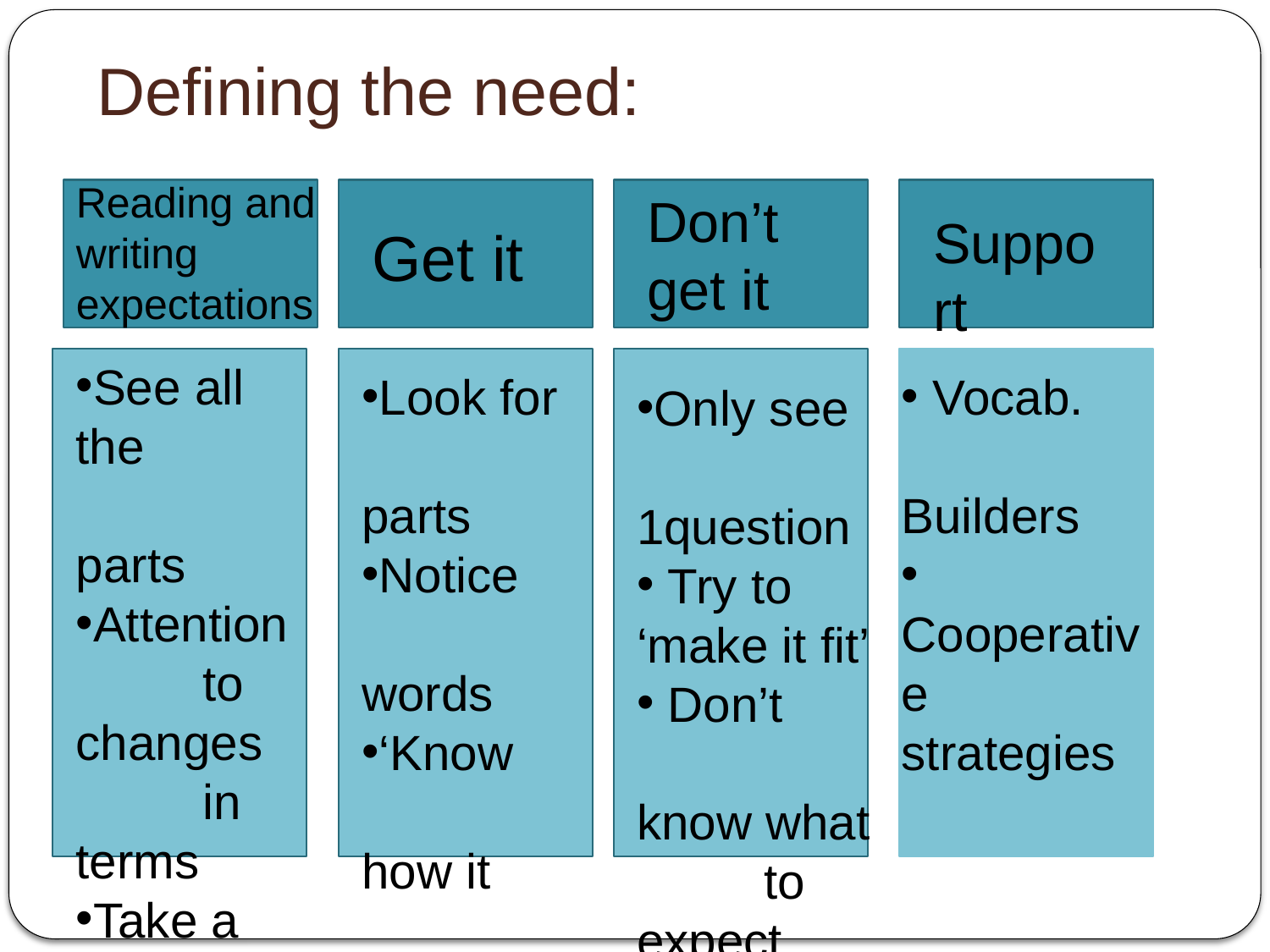

# Defining the need:
Reading and writing expectations

Don’t get it

Support
Get it

See all the      	parts
Attention   	to changes 	in terms
Take a leap

Look for 	parts
Notice 	words
‘Know 	how it 	goes’
 Vocab. 	Builders
 Cooperative 	strategies

Only see 	1question
 Try to ‘make it fit’
 Don’t 	know what 	to expect